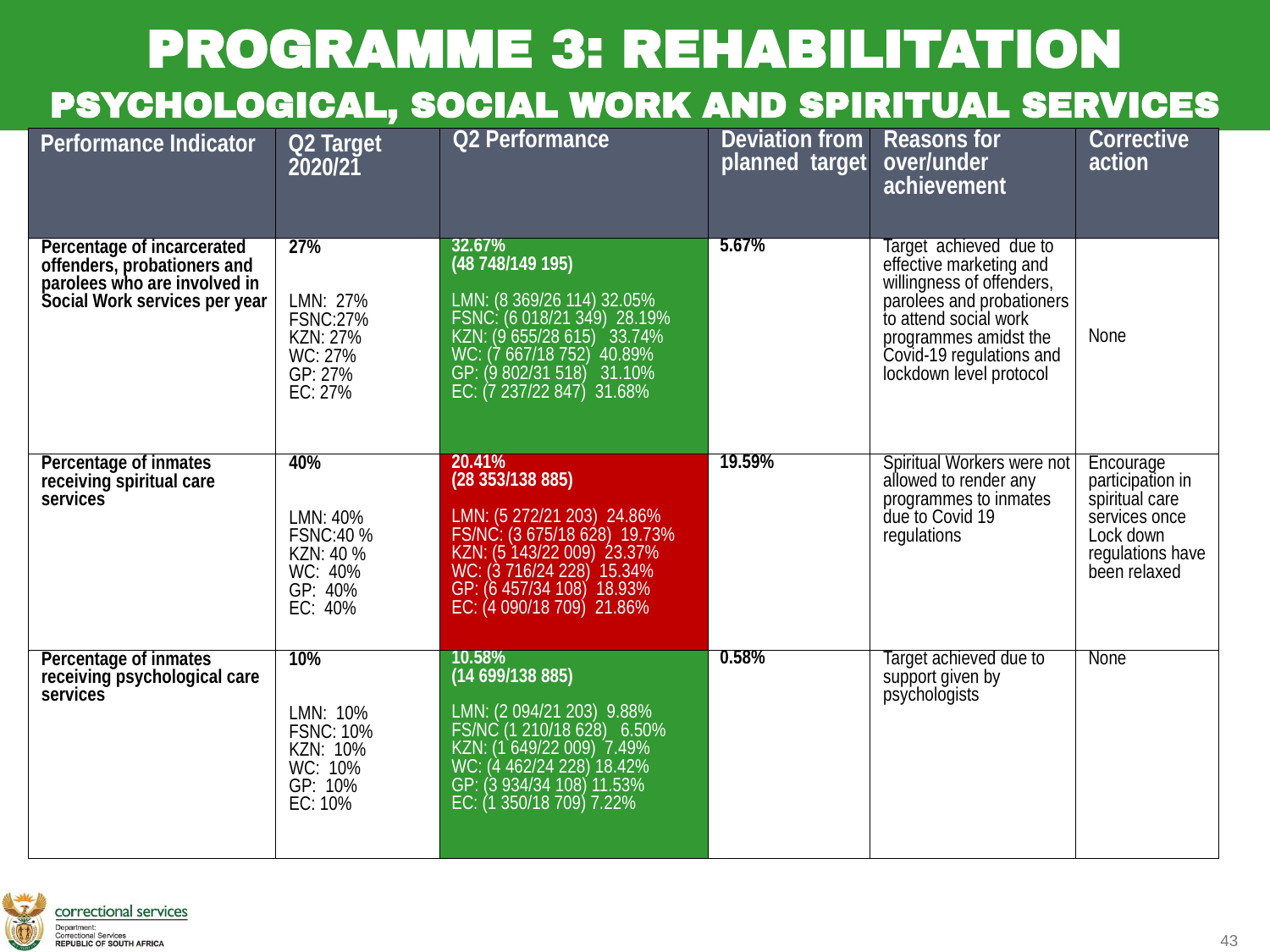

PROGRAMME 3: REHABILITATION
PSYCHOLOGICAL, SOCIAL WORK AND SPIRITUAL SERVICES
| Performance Indicator | Q2 Target 2020/21 | Q2 Performance | Deviation from planned target | Reasons for over/under achievement | Corrective action |
| --- | --- | --- | --- | --- | --- |
| Percentage of incarcerated offenders, probationers and parolees who are involved in Social Work services per year | 27% LMN: 27% FSNC:27% KZN: 27% WC: 27% GP: 27% EC: 27% | 32.67% (48 748/149 195) LMN: (8 369/26 114) 32.05% FSNC: (6 018/21 349) 28.19% KZN: (9 655/28 615) 33.74% WC: (7 667/18 752) 40.89% GP: (9 802/31 518) 31.10% EC: (7 237/22 847) 31.68% | 5.67% | Target achieved due to effective marketing and willingness of offenders, parolees and probationers to attend social work programmes amidst the Covid-19 regulations and lockdown level protocol | None |
| Percentage of inmates receiving spiritual care services | 40% LMN: 40% FSNC:40 % KZN: 40 % WC: 40% GP: 40% EC: 40% | 20.41% (28 353/138 885) LMN: (5 272/21 203) 24.86% FS/NC: (3 675/18 628) 19.73% KZN: (5 143/22 009) 23.37% WC: (3 716/24 228) 15.34% GP: (6 457/34 108) 18.93% EC: (4 090/18 709) 21.86% | 19.59% | Spiritual Workers were not allowed to render any programmes to inmates due to Covid 19 regulations | Encourage participation in spiritual care services once Lock down regulations have been relaxed |
| Percentage of inmates receiving psychological care services | 10% LMN: 10% FSNC: 10% KZN: 10% WC: 10% GP: 10% EC: 10% | 10.58% (14 699/138 885) LMN: (2 094/21 203) 9.88% FS/NC (1 210/18 628) 6.50% KZN: (1 649/22 009) 7.49% WC: (4 462/24 228) 18.42% GP: (3 934/34 108) 11.53% EC: (1 350/18 709) 7.22% | 0.58% | Target achieved due to support given by psychologists | None |